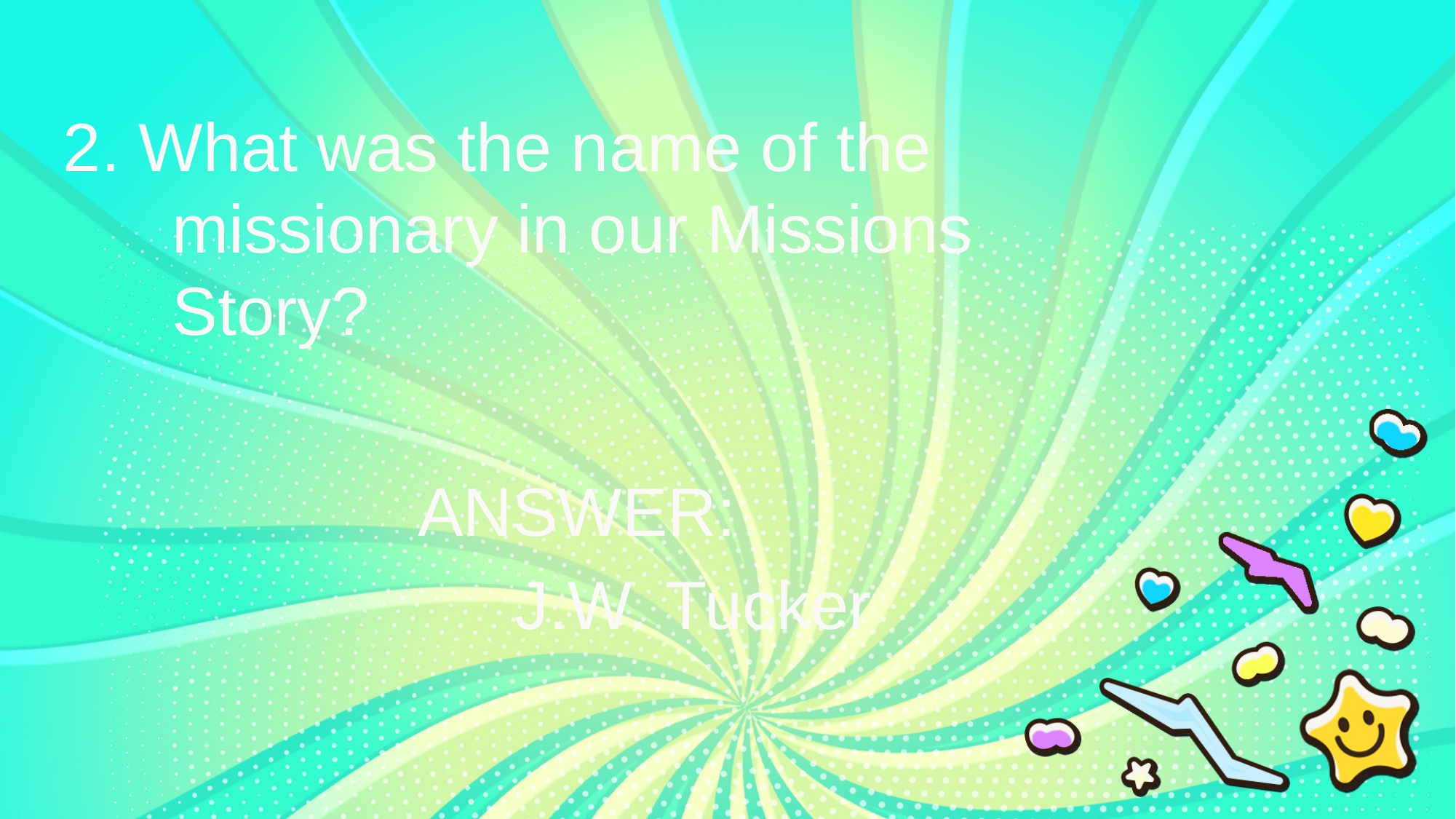

2. What was the name of the
	missionary in our Missions
	Story?
ANSWER:
J.W. Tucker